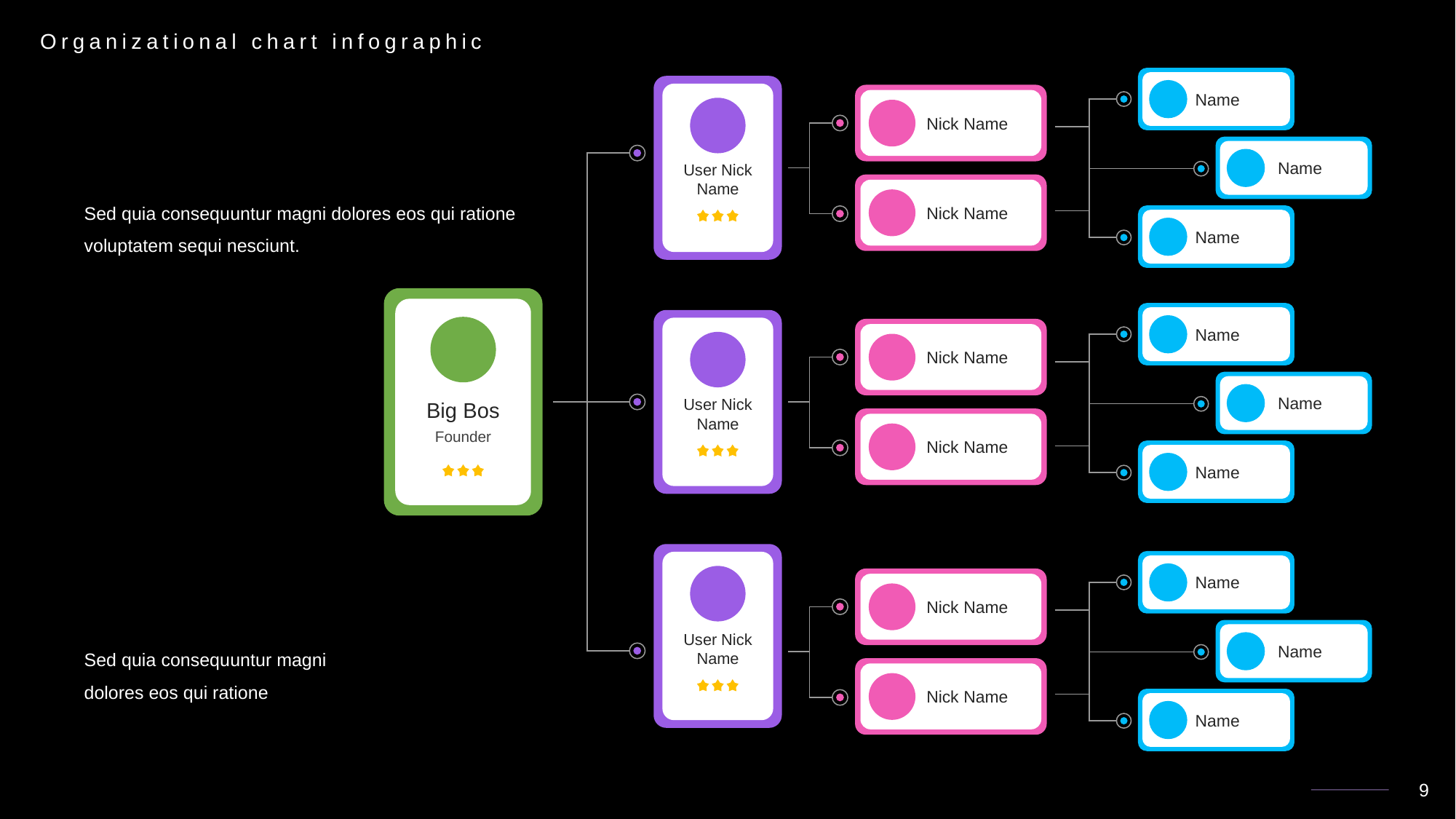

Name

Nick Name
Write Something About Here

Name

User Nick Name

Sed quia consequuntur magni dolores eos qui ratione voluptatem sequi nesciunt.

Nick Name

Name

Name

Nick Name

Name
User Nick Name
Big Bos

Founder

Nick Name

Name

Name

Nick Name

User Nick Name

Sed quia consequuntur magni dolores eos qui ratione

Name

Nick Name

Name